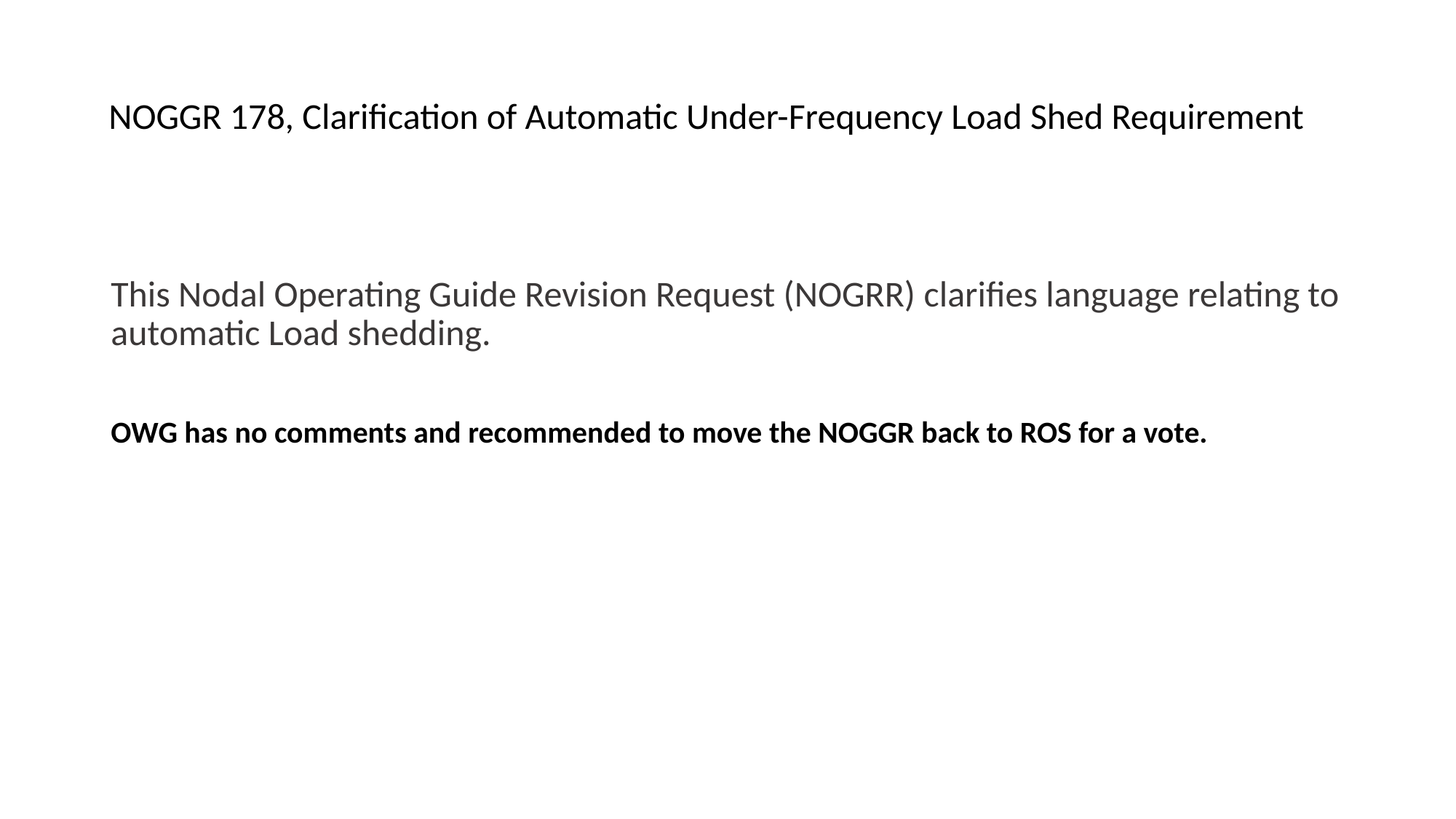

# NOGGR 178, Clarification of Automatic Under-Frequency Load Shed Requirement

This Nodal Operating Guide Revision Request (NOGRR) clarifies language relating to automatic Load shedding.

OWG has no comments and recommended to move the NOGGR back to ROS for a vote.